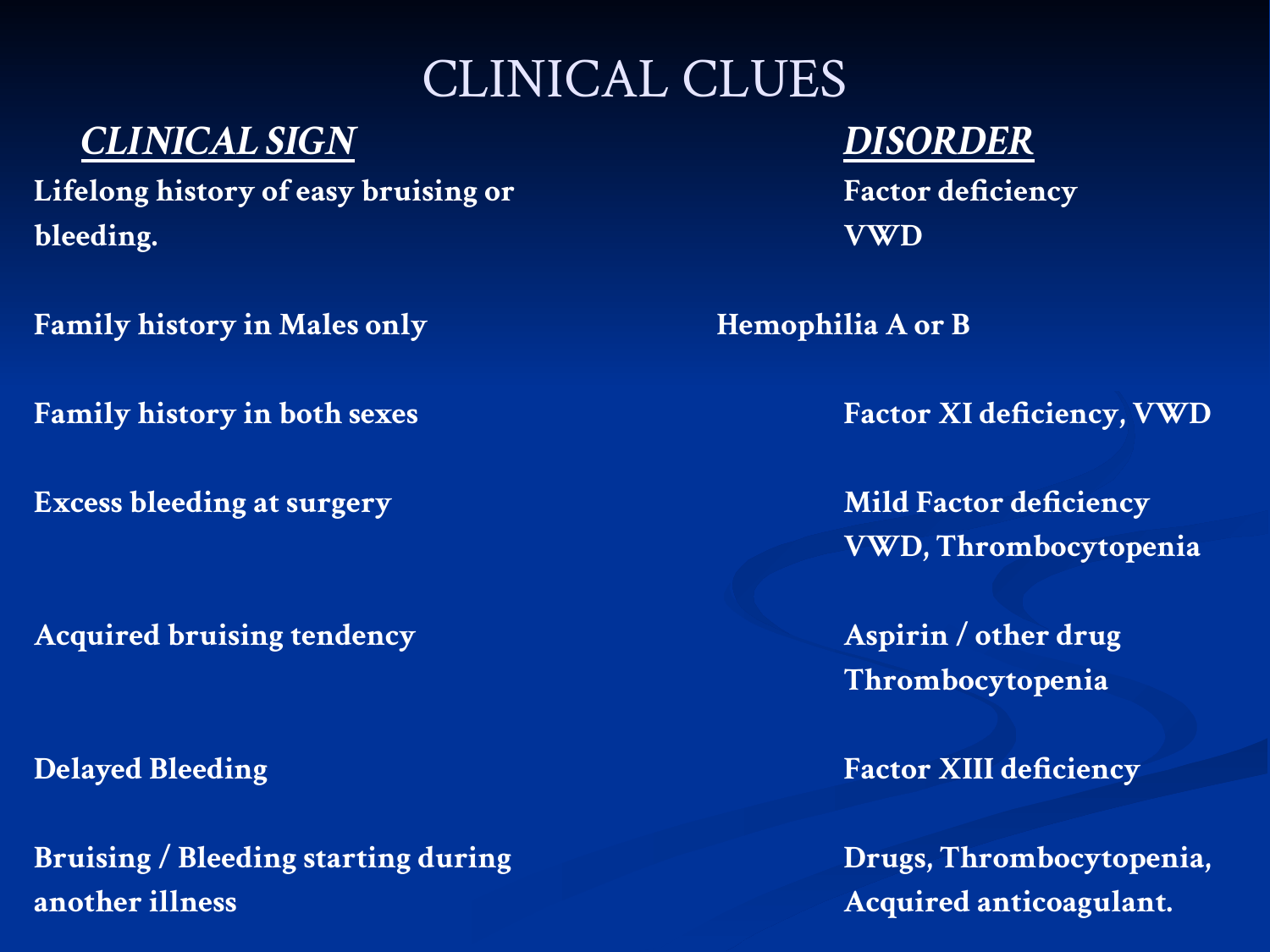

# CLINICAL CLUES
	CLINICAL SIGN				DISORDER
Lifelong history of easy bruising or 			Factor deficiency
bleeding.						VWD

Family history in Males only			Hemophilia A or B

Family history in both sexes				Factor XI deficiency, VWD

Excess bleeding at surgery				Mild Factor deficiency
							VWD, Thrombocytopenia

Acquired bruising tendency				Aspirin / other drug
							Thrombocytopenia

Delayed Bleeding					Factor XIII deficiency

Bruising / Bleeding starting during			Drugs, Thrombocytopenia,
another illness					Acquired anticoagulant.